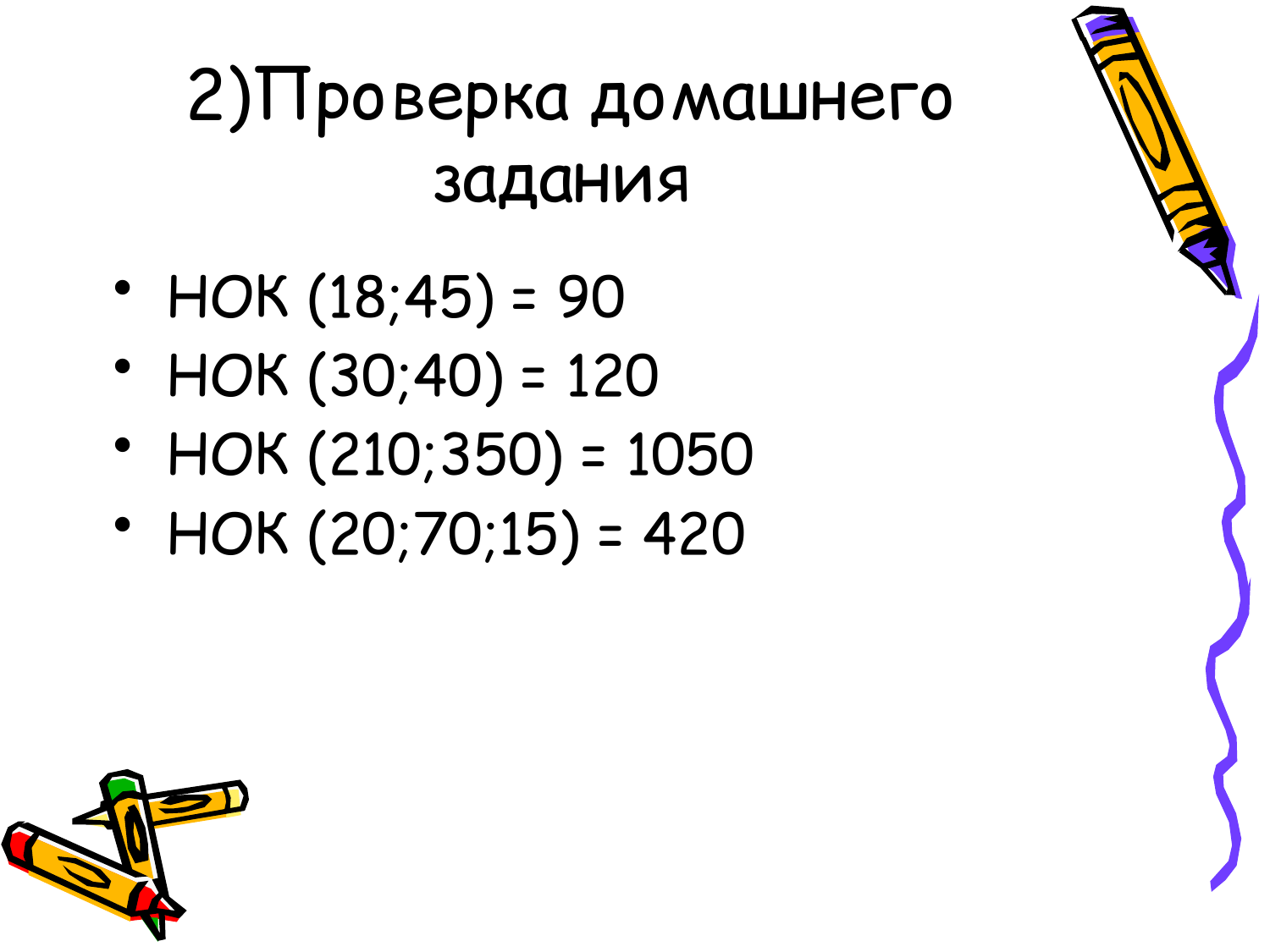

2)Проверка домашнего задания
НОК (18;45) = 90
НОК (30;40) = 120
НОК (210;350) = 1050
НОК (20;70;15) = 420